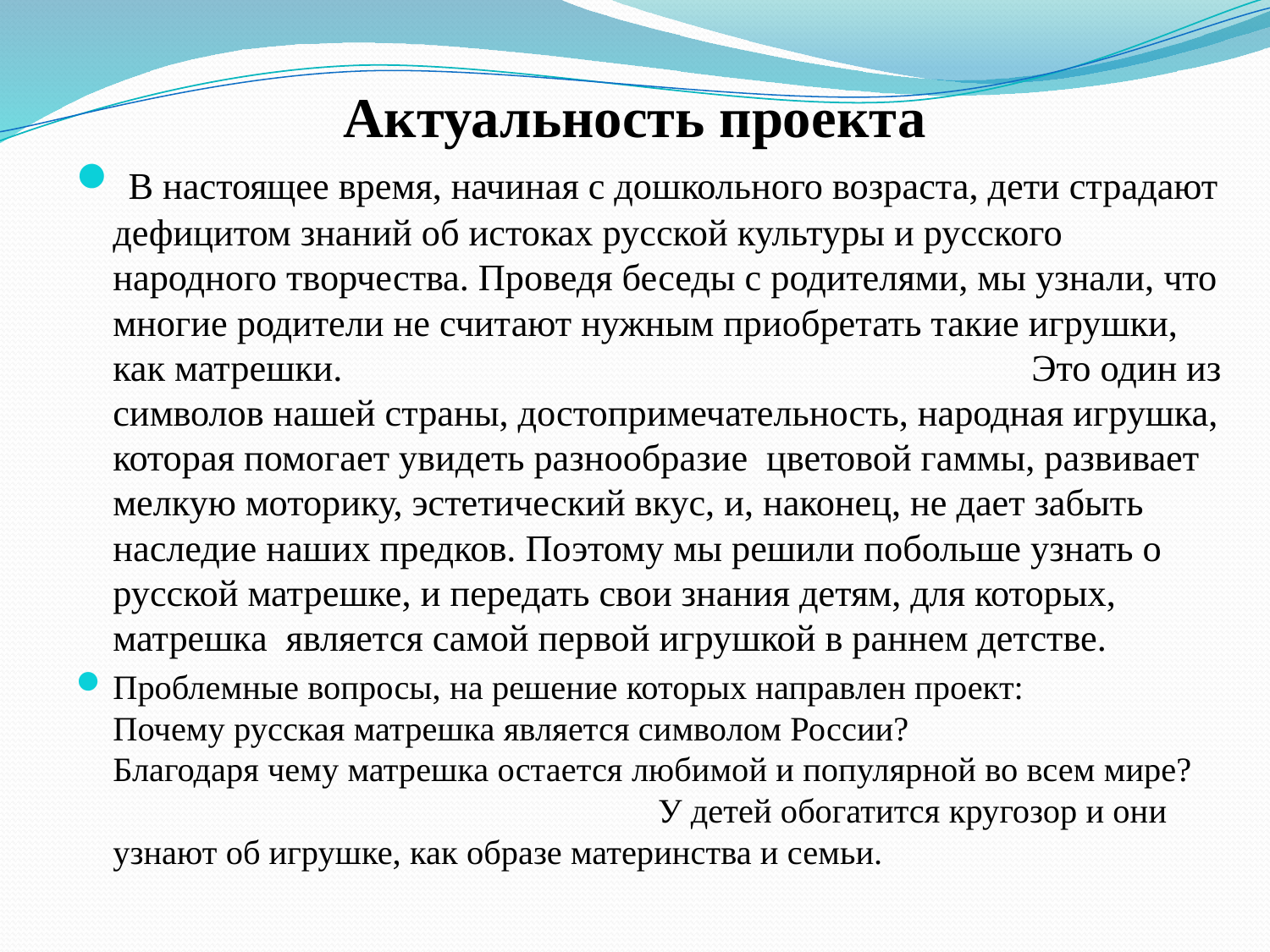

# Актуальность проекта
 В настоящее время, начиная с дошкольного возраста, дети страдают дефицитом знаний об истоках русской культуры и русского народного творчества. Проведя беседы с родителями, мы узнали, что многие родители не считают нужным приобретать такие игрушки, как матрешки.                                                                          Это один из символов нашей страны, достопримечательность, народная игрушка, которая помогает увидеть разнообразие  цветовой гаммы, развивает мелкую моторику, эстетический вкус, и, наконец, не дает забыть наследие наших предков. Поэтому мы решили побольше узнать о русской матрешке, и передать свои знания детям, для которых, матрешка  является самой первой игрушкой в раннем детстве.
Проблемные вопросы, на решение которых направлен проект:                    Почему русская матрешка является символом России?                               Благодаря чему матрешка остается любимой и популярной во всем мире?                                                                   У детей обогатится кругозор и они узнают об игрушке, как образе материнства и семьи.